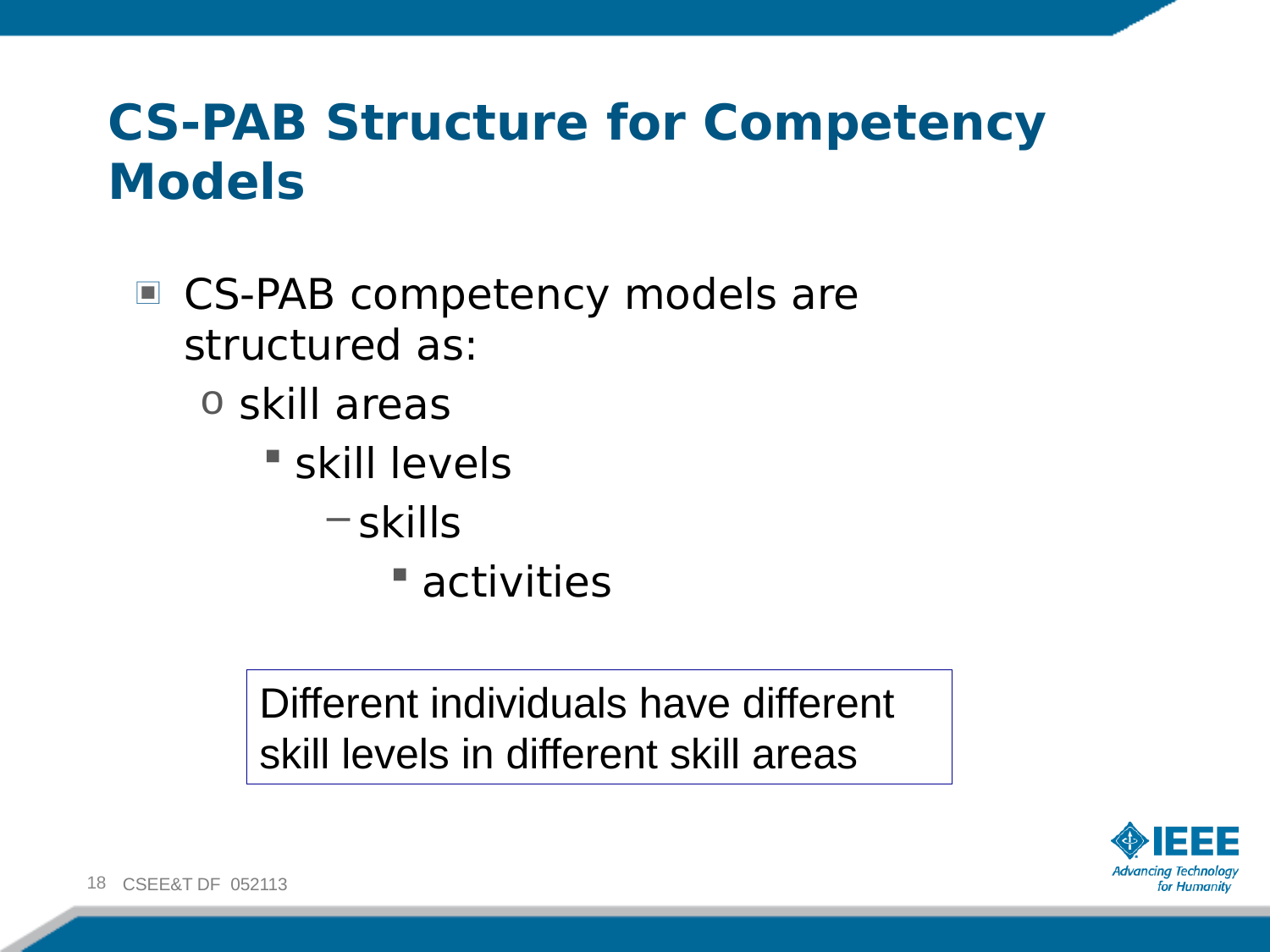

# CS-PAB Structure for Competency Models
CS-PAB competency models are structured as:
skill areas
skill levels
skills
activities
Different individuals have different skill levels in different skill areas
18